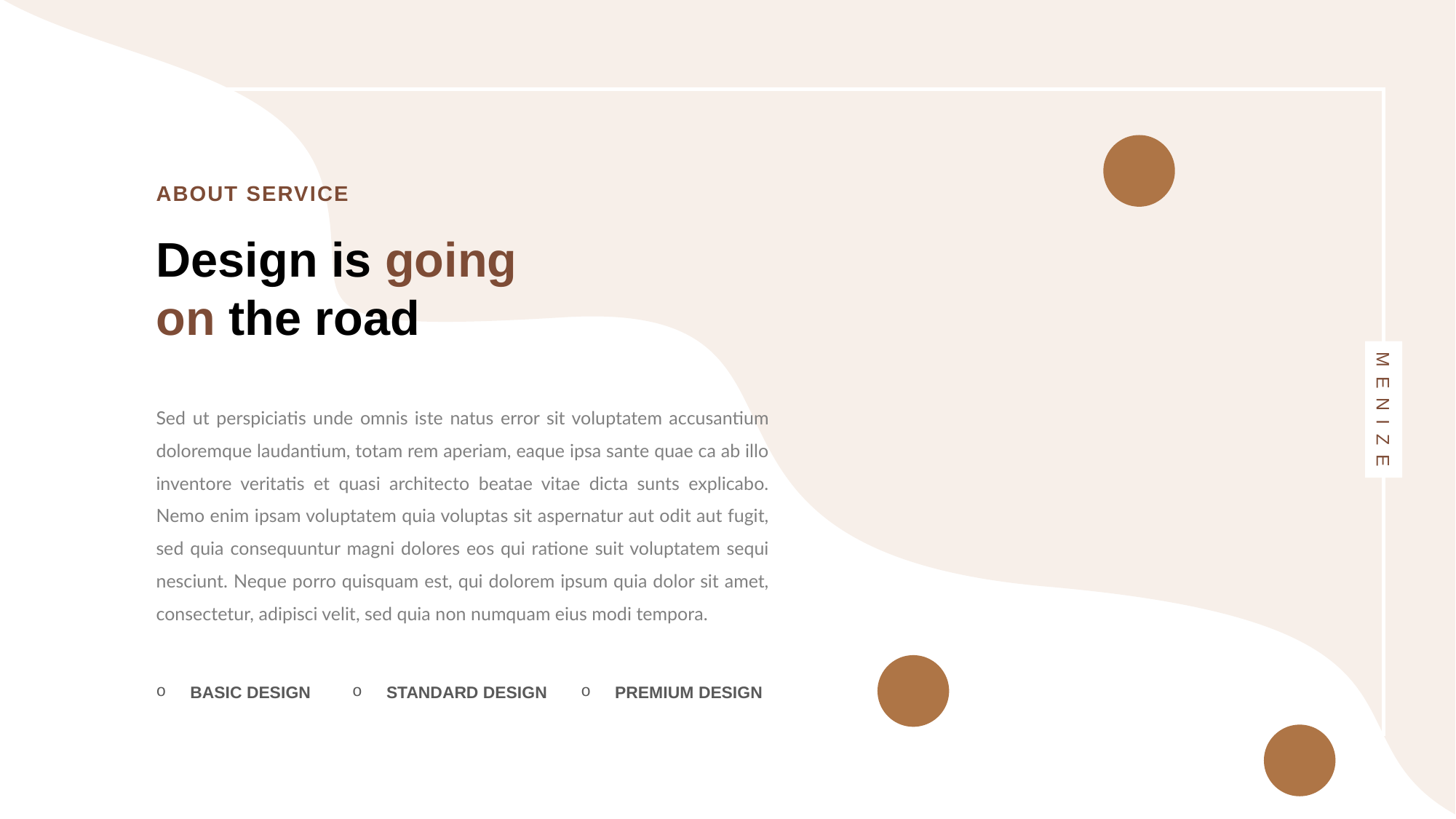

ABOUT SERVICE

Design is going on the road
MENIZE
Sed ut perspiciatis unde omnis iste natus error sit voluptatem accusantium doloremque laudantium, totam rem aperiam, eaque ipsa sante quae ca ab illo inventore veritatis et quasi architecto beatae vitae dicta sunts explicabo. Nemo enim ipsam voluptatem quia voluptas sit aspernatur aut odit aut fugit, sed quia consequuntur magni dolores eos qui ratione suit voluptatem sequi nesciunt. Neque porro quisquam est, qui dolorem ipsum quia dolor sit amet, consectetur, adipisci velit, sed quia non numquam eius modi tempora.

BASIC DESIGN
STANDARD DESIGN
PREMIUM DESIGN